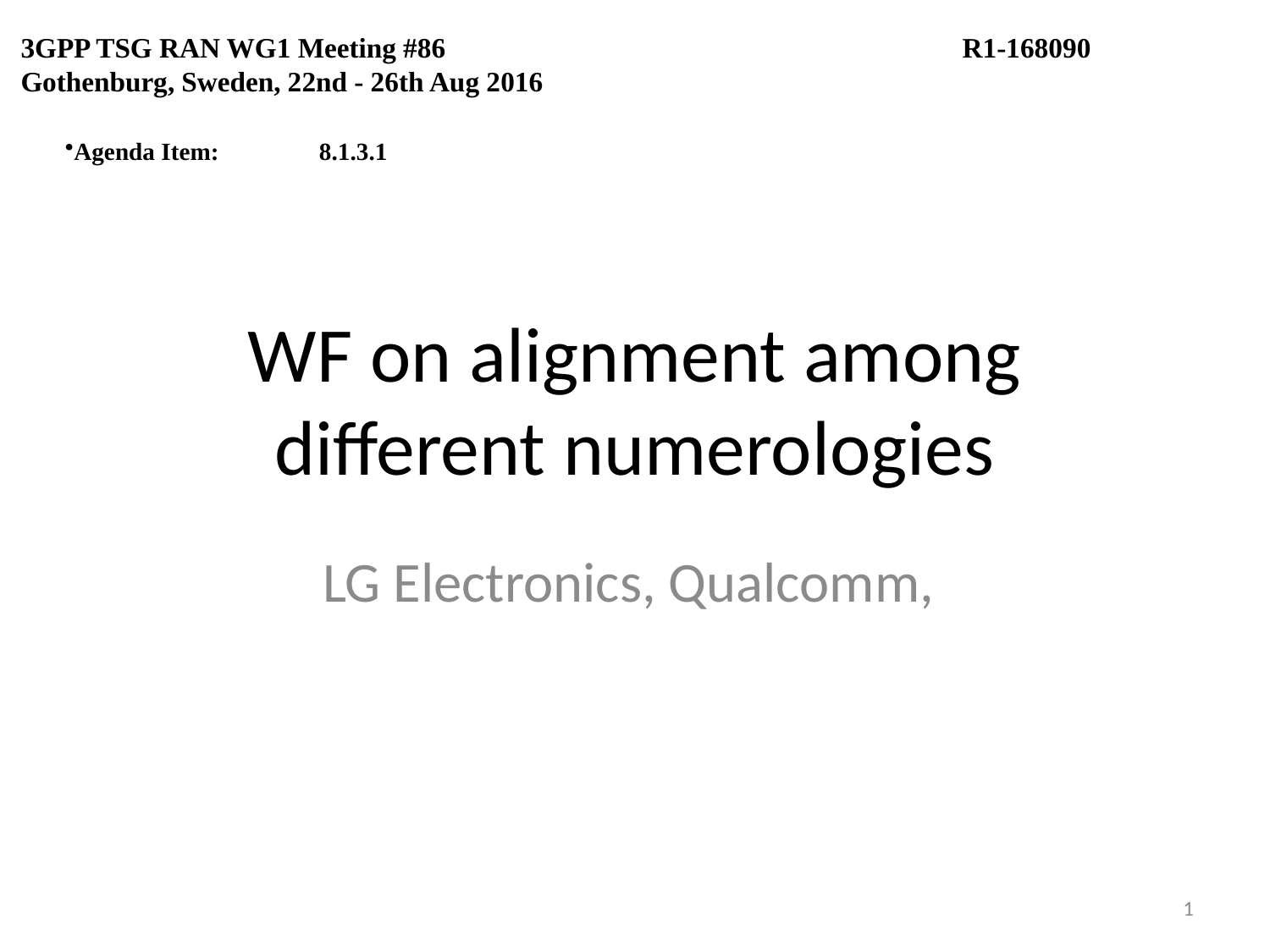

3GPP TSG RAN WG1 Meeting #86                                                                          R1-168090
Gothenburg, Sweden, 22nd - 26th Aug 2016

Agenda Item:	8.1.3.1

# WF on alignment among different numerologies
LG Electronics, Qualcomm,
1